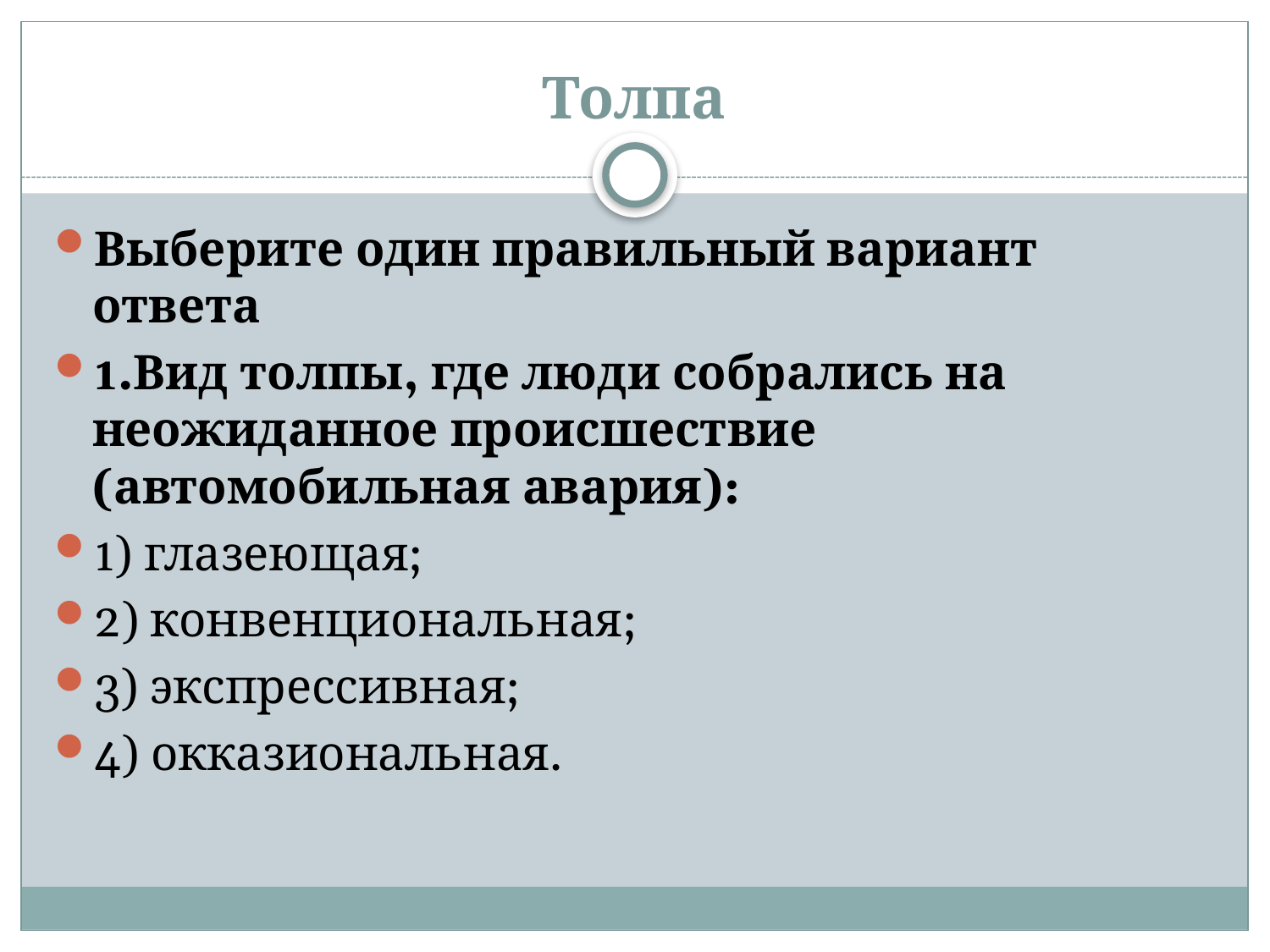

# Толпа
Выберите один правильный вариант ответа
1.Вид толпы, где люди собрались на неожиданное происшествие (автомобильная авария):
1) глазеющая;
2) конвенциональная;
3) экспрессивная;
4) окказиональная.